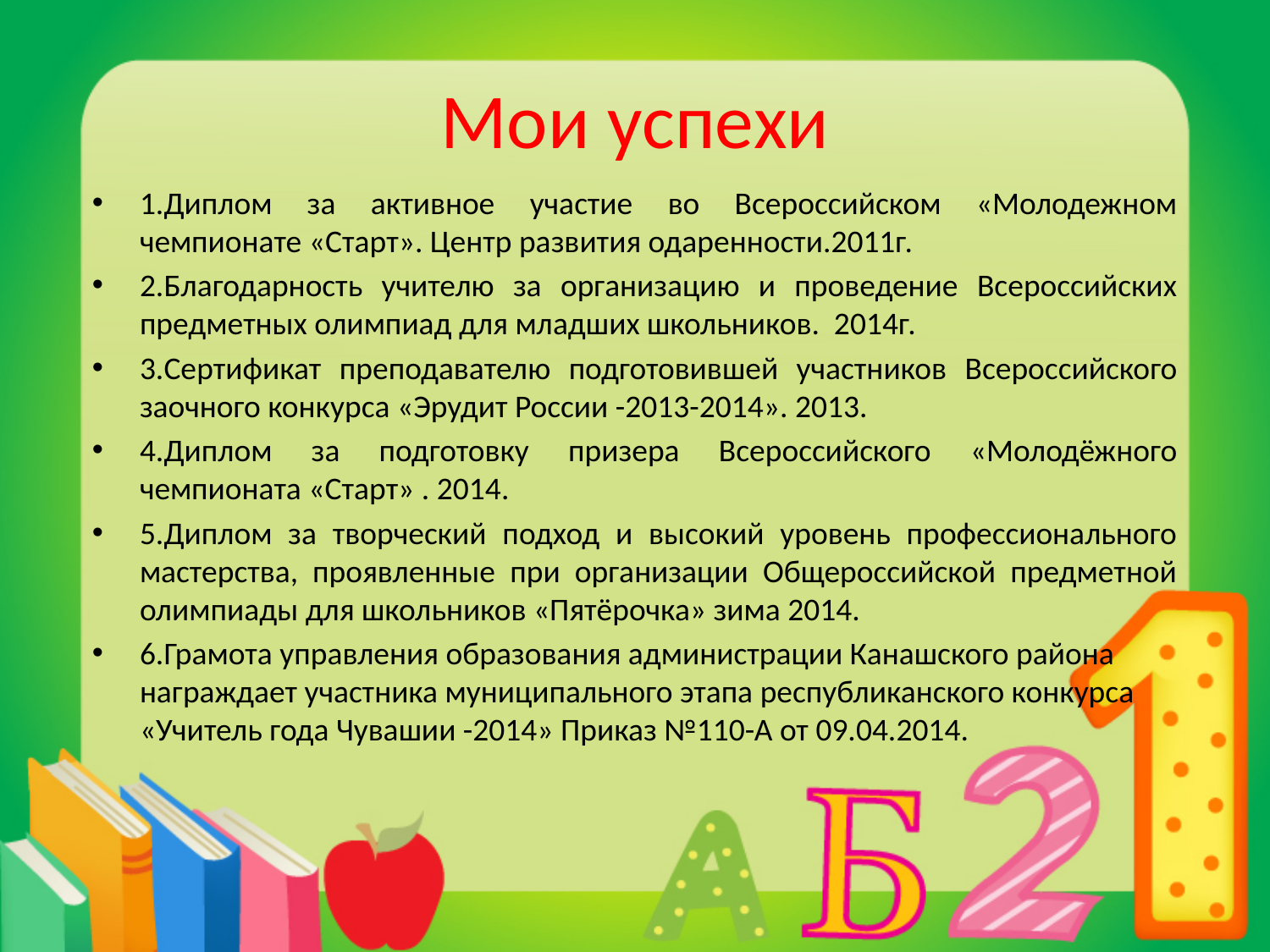

# Мои успехи
1.Диплом за активное участие во Всероссийском «Молодежном чемпионате «Старт». Центр развития одаренности.2011г.
2.Благодарность учителю за организацию и проведение Всероссийских предметных олимпиад для младших школьников.  2014г.
3.Сертификат преподавателю подготовившей участников Всероссийского заочного конкурса «Эрудит России -2013-2014». 2013.
4.Диплом за подготовку призера Всероссийского «Молодёжного чемпионата «Старт» . 2014.
5.Диплом за творческий подход и высокий уровень профессионального мастерства, проявленные при организации Общероссийской предметной олимпиады для школьников «Пятёрочка» зима 2014.
6.Грамота управления образования администрации Канашского района награждает участника муниципального этапа республиканского конкурса «Учитель года Чувашии -2014» Приказ №110-А от 09.04.2014.